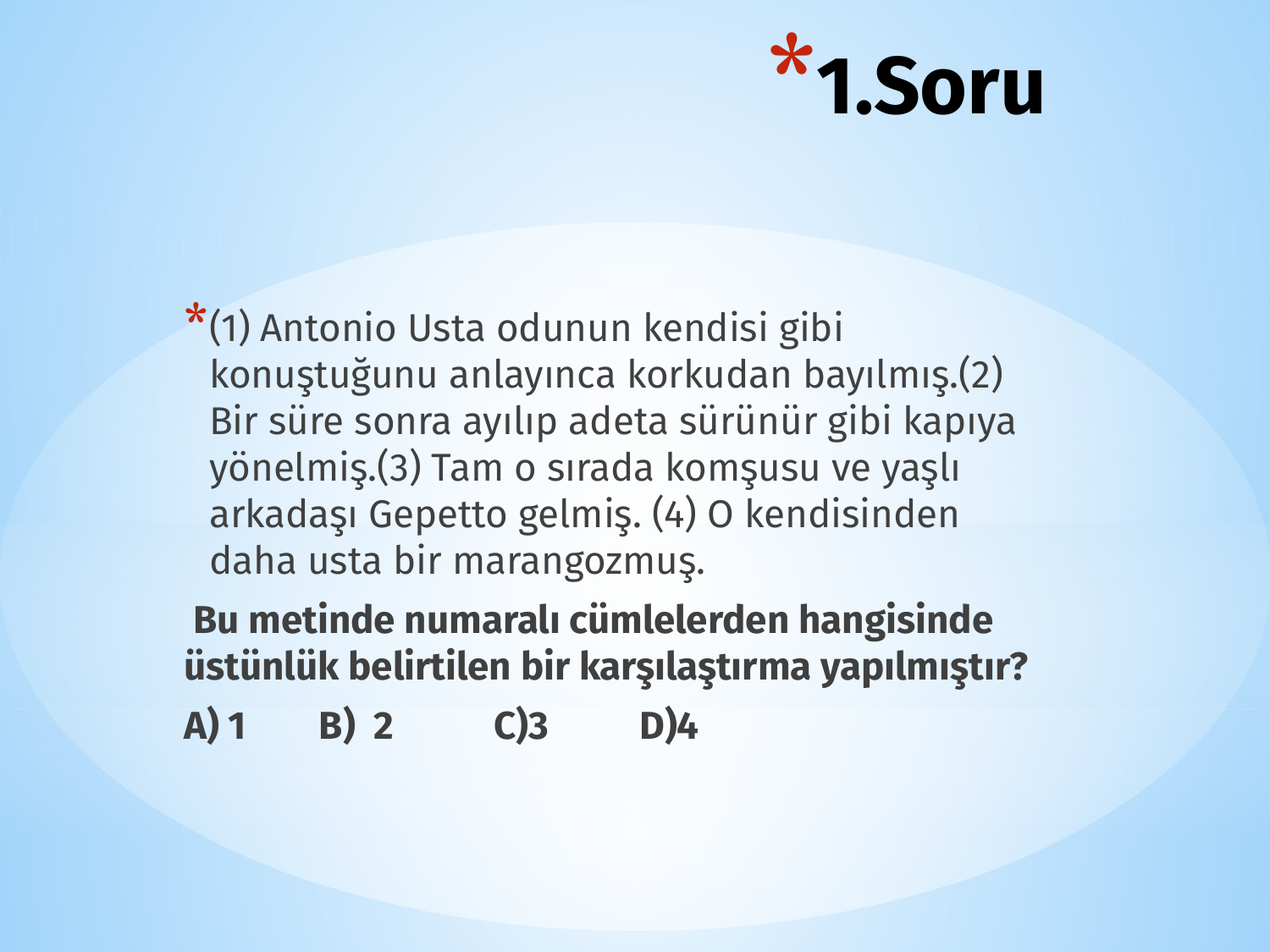

# 1.Soru
(1) Antonio Usta odunun kendisi gibi konuştuğunu anlayınca korkudan bayılmış.(2) Bir süre sonra ayılıp adeta sürünür gibi kapıya yönelmiş.(3) Tam o sırada komşusu ve yaşlı arkadaşı Gepetto gelmiş. (4) O kendisinden daha usta bir marangozmuş.
 Bu metinde numaralı cümlelerden hangisinde üstünlük belirtilen bir karşılaştırma yapılmıştır?
A) 1        B)  2           C)3          D)4